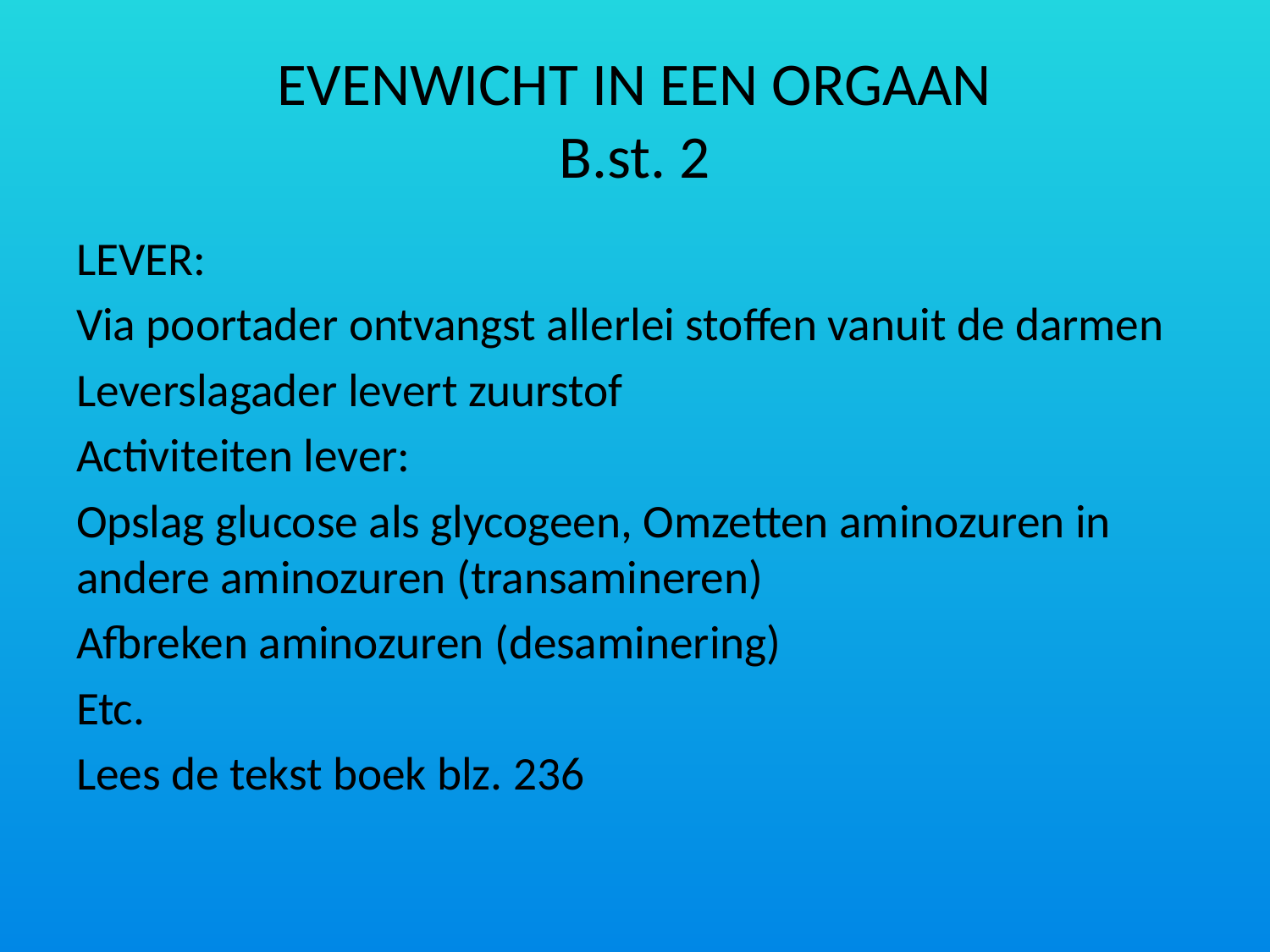

# EVENWICHT IN EEN ORGAAN B.st. 2
LEVER:
Via poortader ontvangst allerlei stoffen vanuit de darmen
Leverslagader levert zuurstof
Activiteiten lever:
Opslag glucose als glycogeen, Omzetten aminozuren in andere aminozuren (transamineren)
Afbreken aminozuren (desaminering)
Etc.
Lees de tekst boek blz. 236